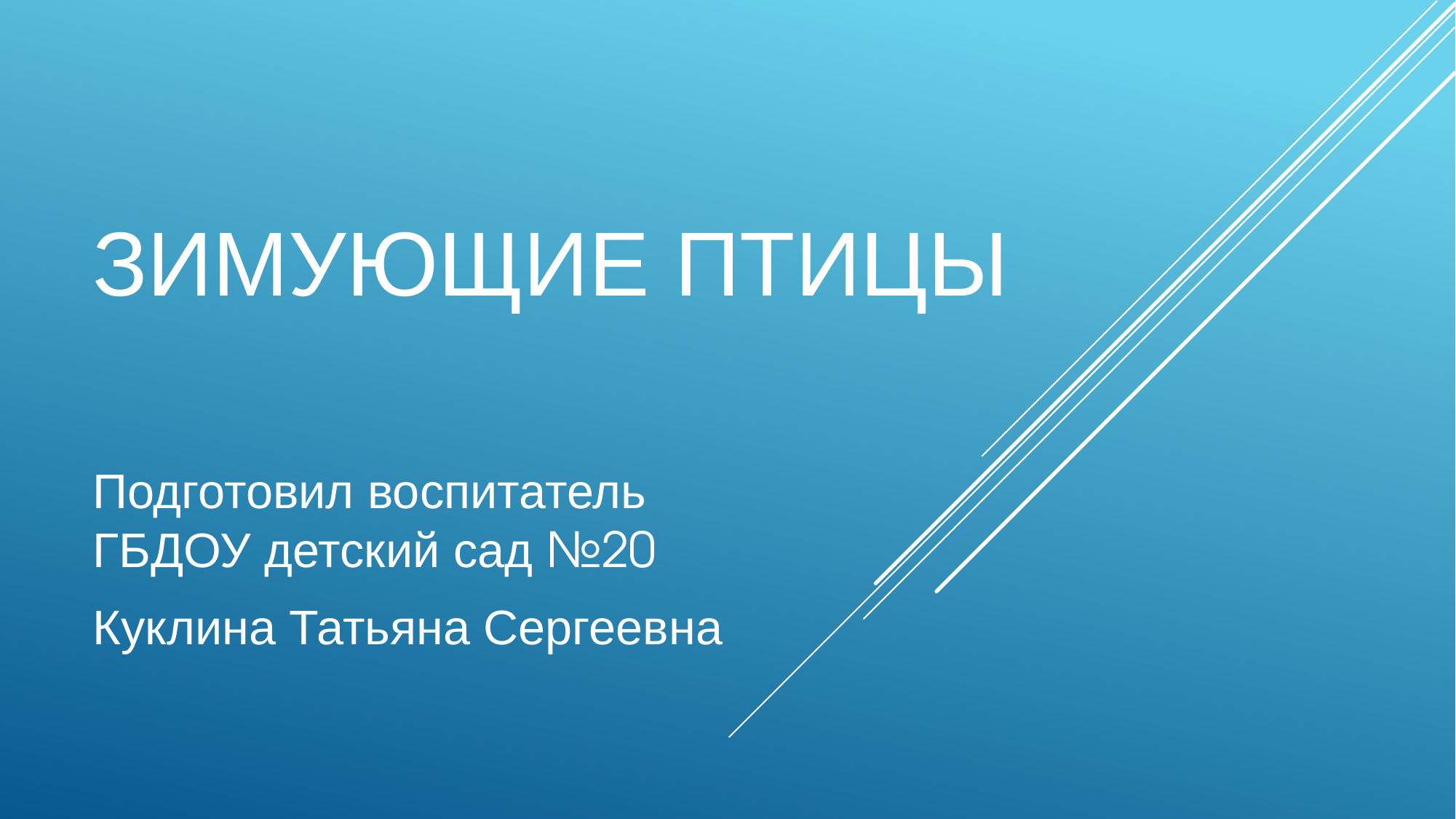

# Зимующие птицы
Подготовил воспитатель ГБДОУ детский сад №20
Куклина Татьяна Сергеевна